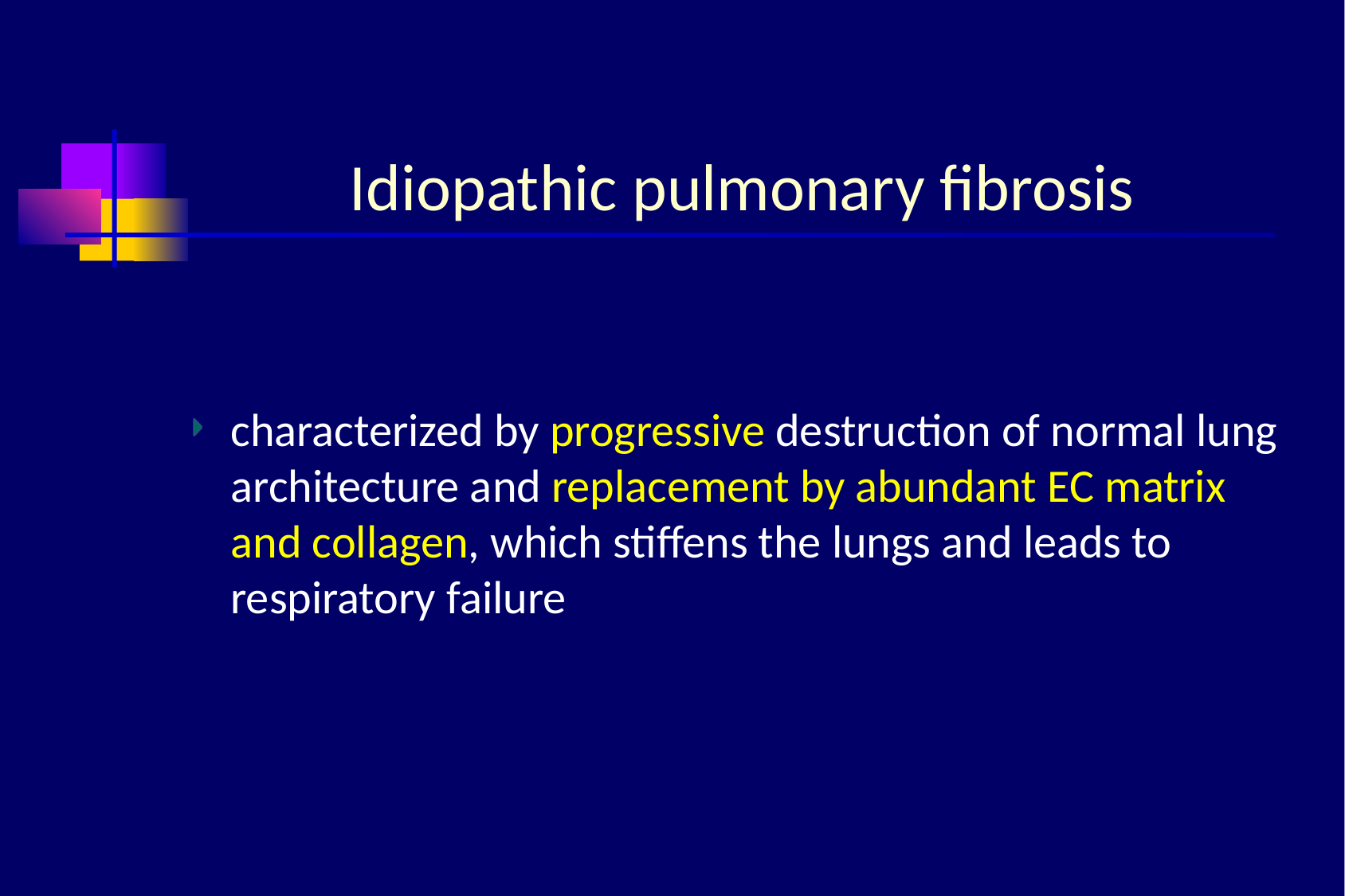

# Idiopathic pulmonary fibrosis

characterized by progressive destruction of normal lung architecture and replacement by abundant EC matrix and collagen, which stiffens the lungs and leads to respiratory failure